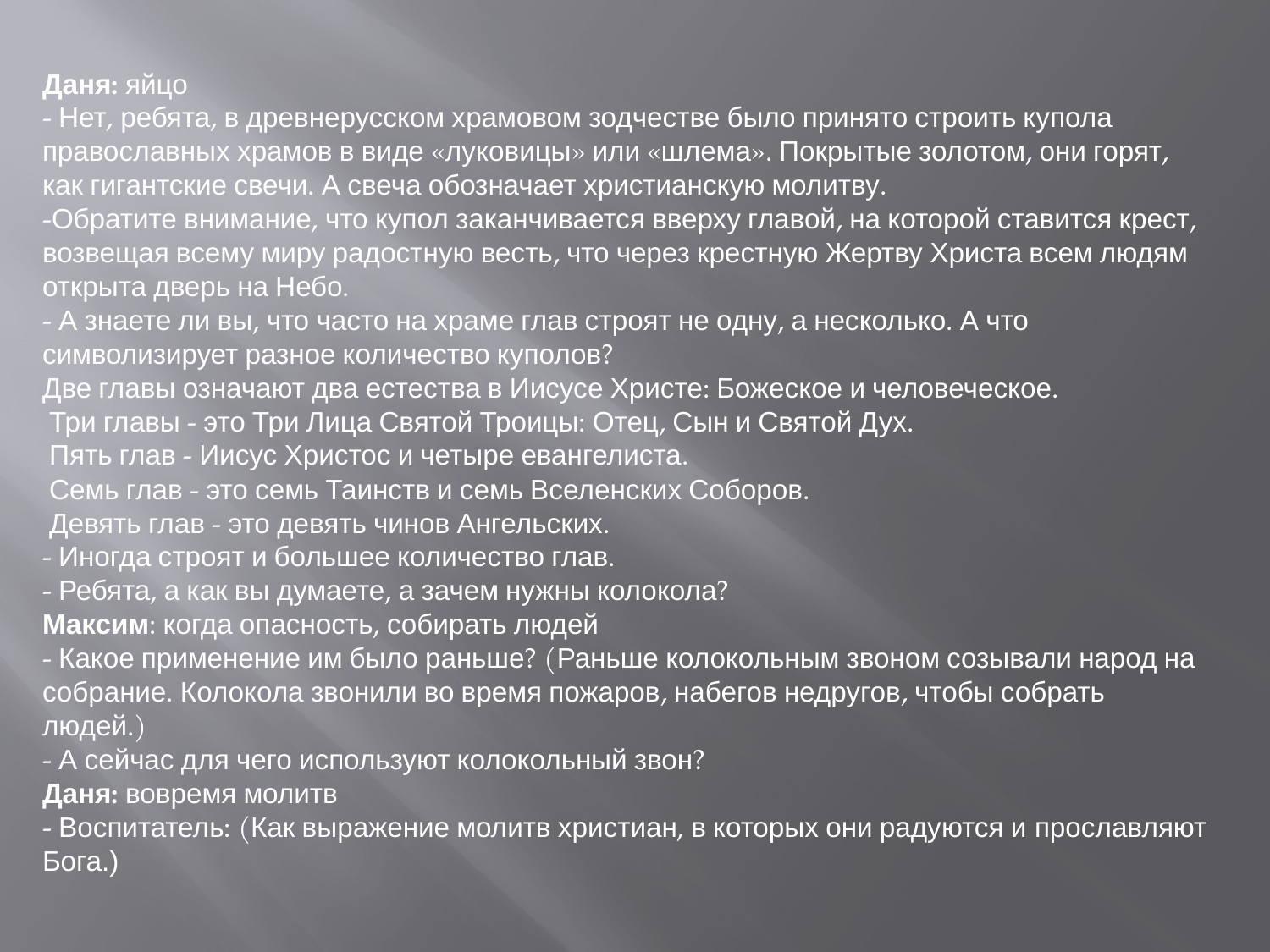

Даня: яйцо
- Нет, ребята, в древнерусском храмовом зодчестве было принято строить купола православных храмов в виде «луковицы» или «шлема». Покрытые золотом, они горят, как гигантские свечи. А свеча обозначает христианскую молитву.
-Обратите внимание, что купол заканчивается вверху главой, на которой ставится крест, возвещая всему миру радостную весть, что через крестную Жертву Христа всем людям открыта дверь на Небо.
- А знаете ли вы, что часто на храме глав строят не одну, а несколько. А что символизирует разное количество куполов?
Две главы означают два естества в Иисусе Христе: Божеское и человеческое.
 Три главы - это Три Лица Святой Троицы: Отец, Сын и Святой Дух.
 Пять глав - Иисус Христос и четыре евангелиста.
 Семь глав - это семь Таинств и семь Вселенских Соборов.
 Девять глав - это девять чинов Ангельских.
- Иногда строят и большее количество глав.
- Ребята, а как вы думаете, а зачем нужны колокола?
Максим: когда опасность, собирать людей
- Какое применение им было раньше? (Раньше колокольным звоном созывали народ на собрание. Колокола звонили во время пожаров, набегов недругов, чтобы собрать людей.)
- А сейчас для чего используют колокольный звон?
Даня: вовремя молитв
- Воспитатель: (Как выражение молитв христиан, в которых они радуются и прославляют Бога.)